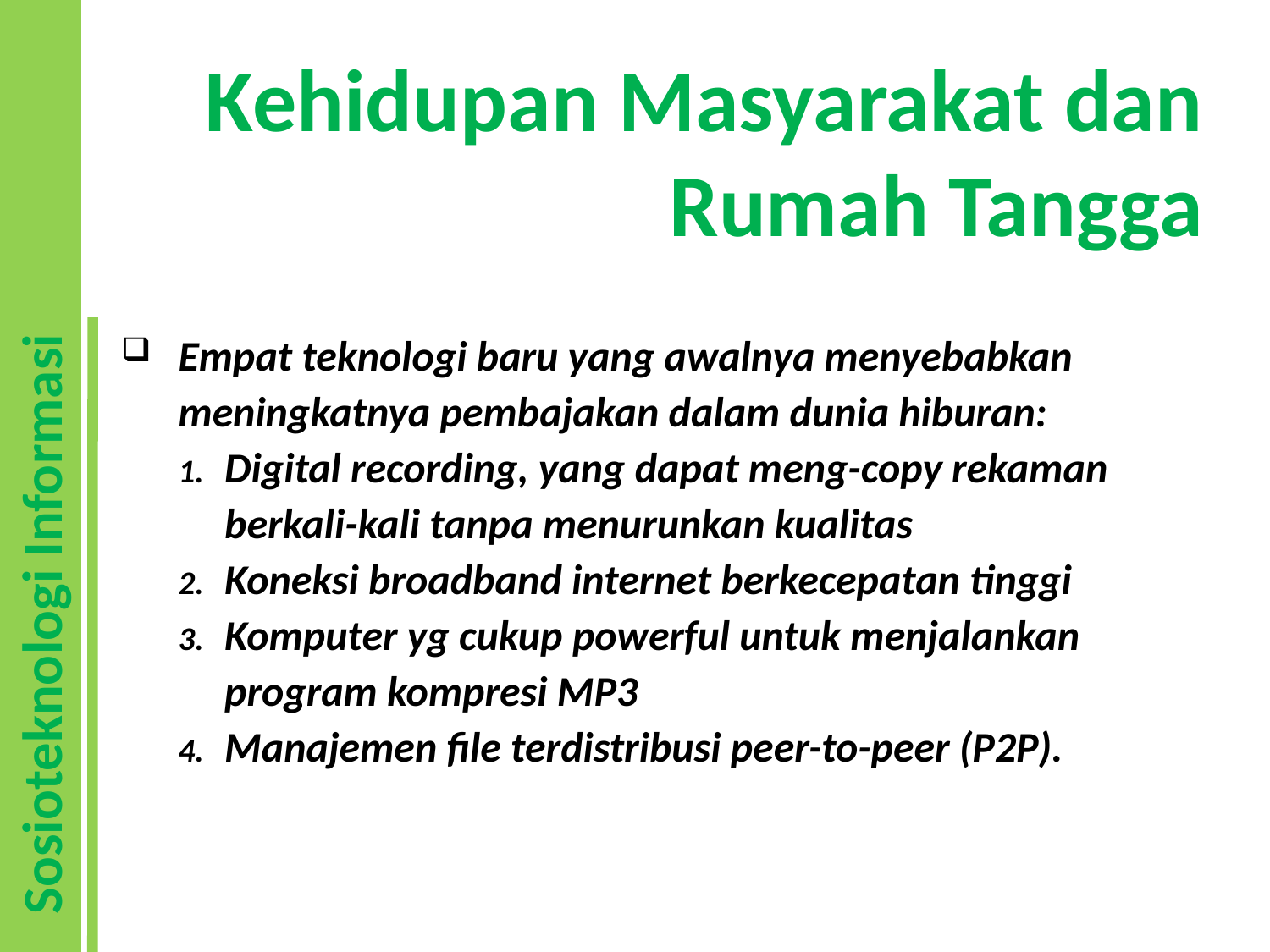

# Kehidupan Masyarakat dan Rumah Tangga
Empat teknologi baru yang awalnya menyebabkan meningkatnya pembajakan dalam dunia hiburan:
Digital recording, yang dapat meng-copy rekaman berkali-kali tanpa menurunkan kualitas
Koneksi broadband internet berkecepatan tinggi
Komputer yg cukup powerful untuk menjalankan program kompresi MP3
Manajemen file terdistribusi peer-to-peer (P2P).